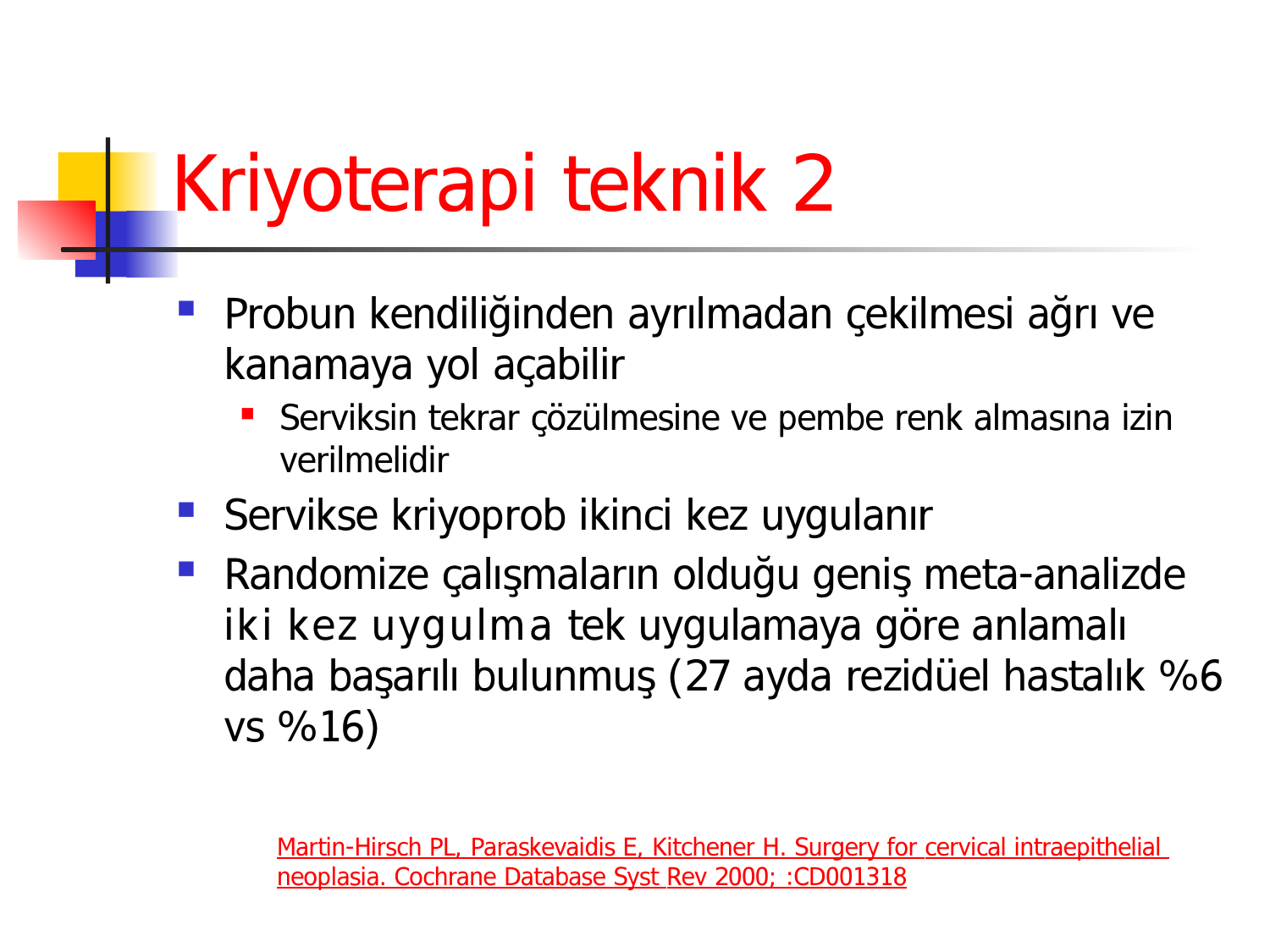

# Kriyoterapi teknik 2
Probun kendiliğinden ayrılmadan çekilmesi ağrı ve kanamaya yol açabilir
Serviksin tekrar çözülmesine ve pembe renk almasına izin verilmelidir
Servikse kriyoprob ikinci kez uygulanır
Randomize çalışmaların olduğu geniş meta-analizde iki kez uygulma tek uygulamaya göre anlamalı daha başarılı bulunmuş (27 ayda rezidüel hastalık %6 vs %16)
Martin-Hirsch PL, Paraskevaidis E, Kitchener H. Surgery for cervical intraepithelial neoplasia. Cochrane Database Syst Rev 2000; :CD001318